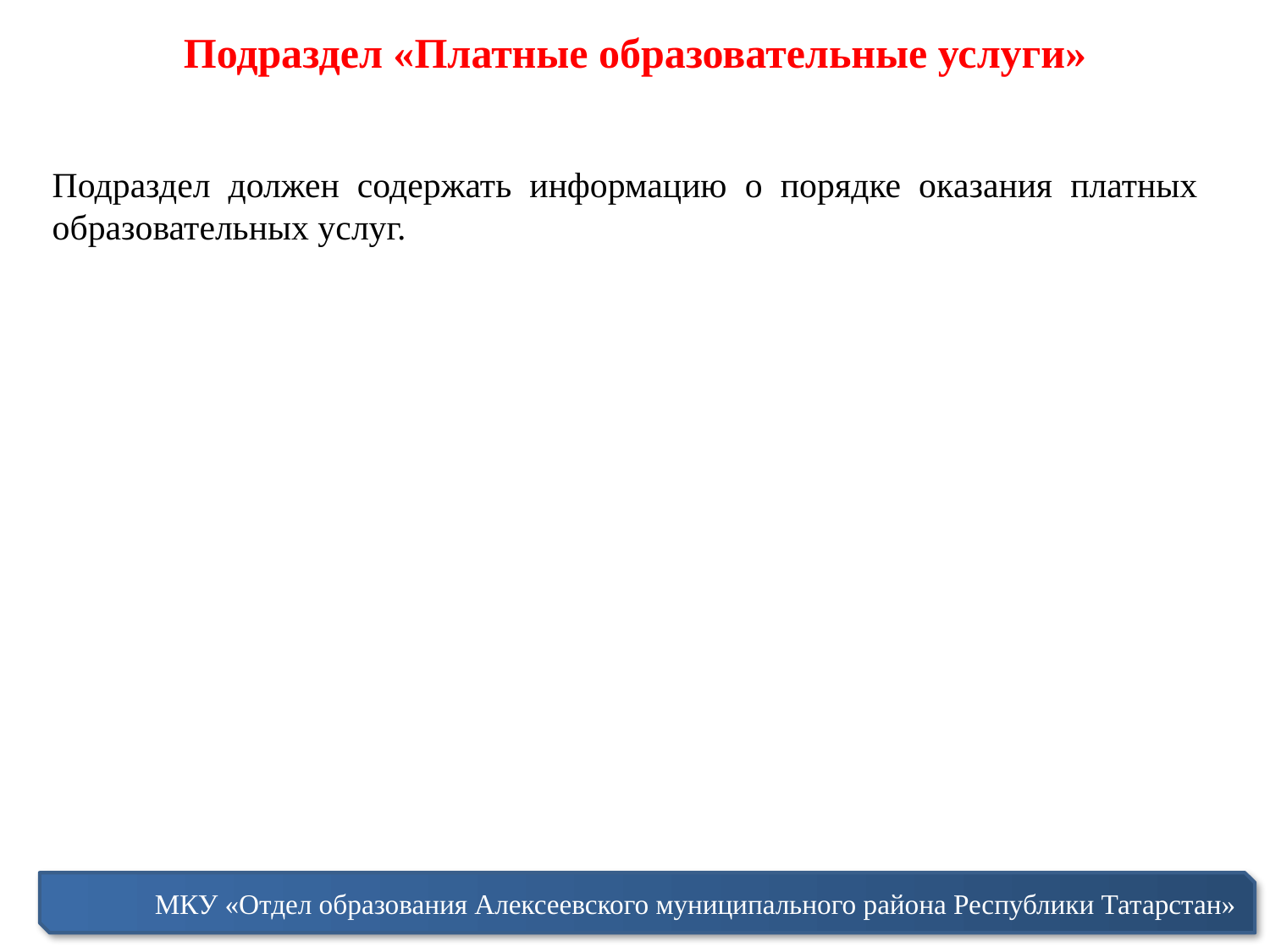

Подраздел «Платные образовательные услуги»
Подраздел должен содержать информацию о порядке оказания платных образовательных услуг.

МКУ «Отдел образования Алексеевского муниципального района Республики Татарстан»